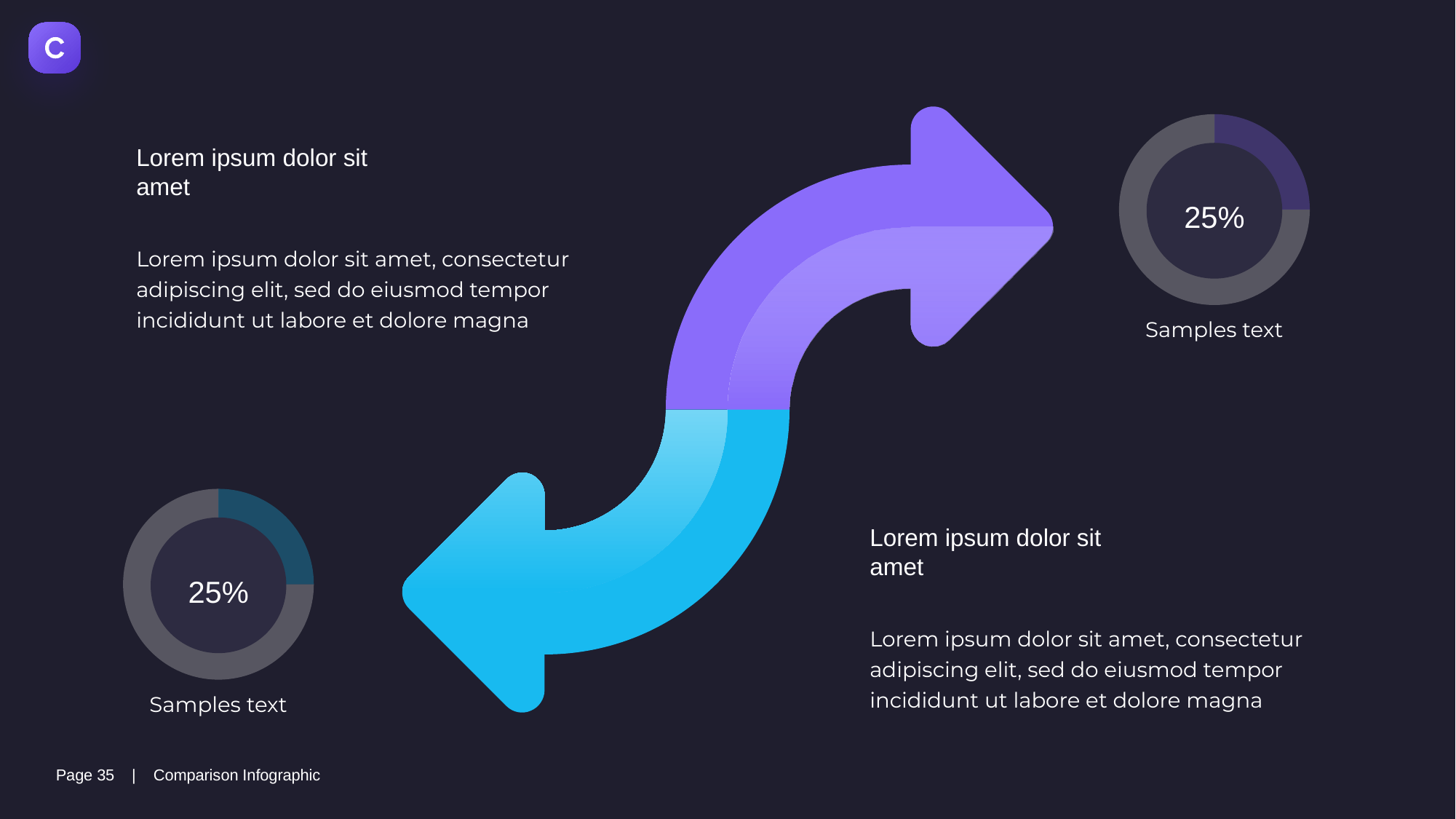

### Chart

| Category | Sales |
|---|---|
| 1st Qtr | 25.0 |
| 2nd Qtr | 75.0 |
25%
Lorem ipsum dolor sit amet
Lorem ipsum dolor sit amet, consectetur adipiscing elit, sed do eiusmod tempor incididunt ut labore et dolore magna
Samples text

### Chart

| Category | Sales |
|---|---|
| 1st Qtr | 25.0 |
| 2nd Qtr | 75.0 |
25%
Lorem ipsum dolor sit amet
Lorem ipsum dolor sit amet, consectetur adipiscing elit, sed do eiusmod tempor incididunt ut labore et dolore magna
Samples text